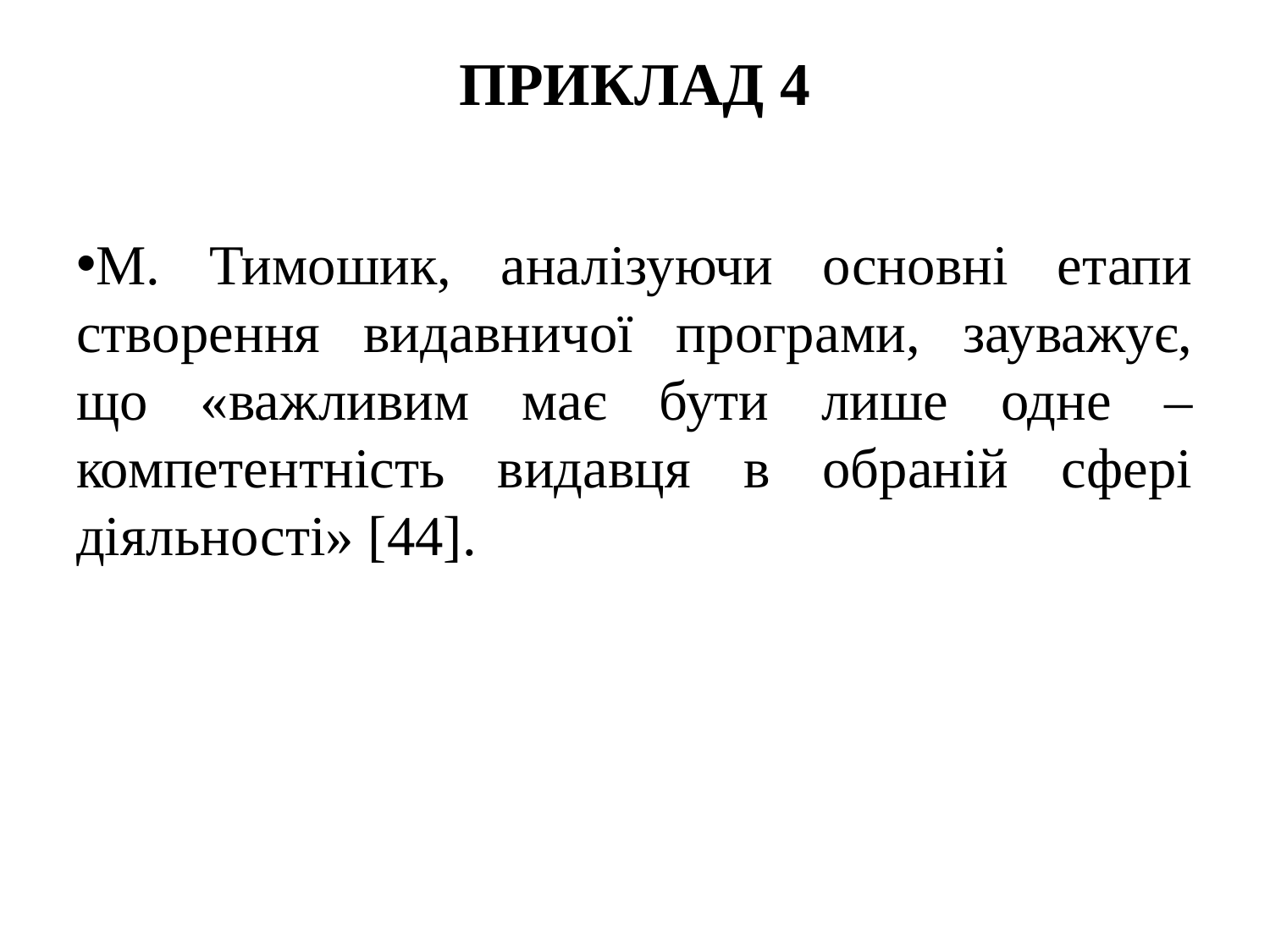

# ПРИКЛАД 4
М. Тимошик, аналізуючи основні етапи створення видавничої програми, зауважує, що «важливим має бути лише одне – компетентність видавця в обраній сфері діяльності» [44].